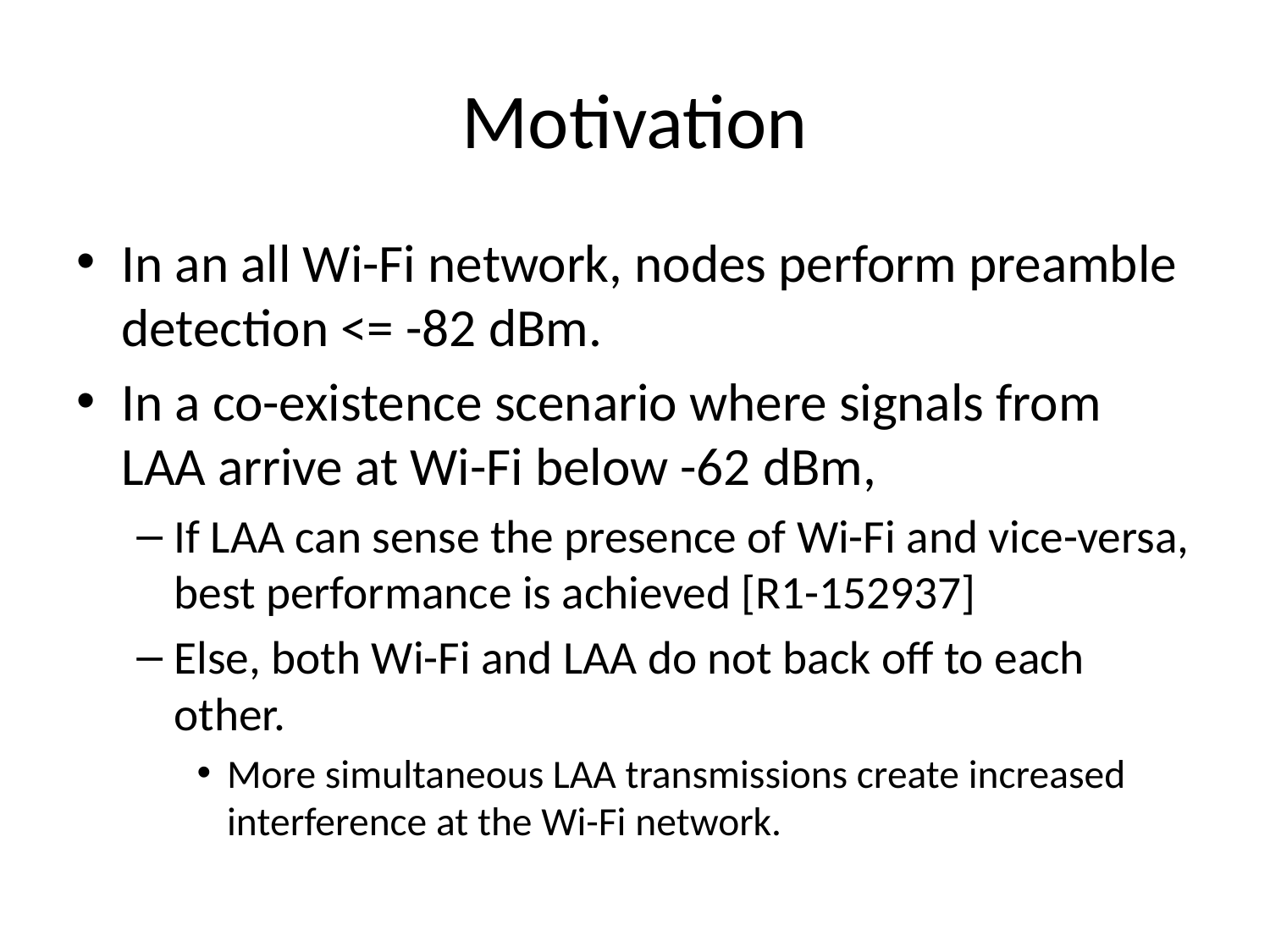

# Motivation
In an all Wi-Fi network, nodes perform preamble detection <= -82 dBm.
In a co-existence scenario where signals from LAA arrive at Wi-Fi below -62 dBm,
If LAA can sense the presence of Wi-Fi and vice-versa, best performance is achieved [R1-152937]
Else, both Wi-Fi and LAA do not back off to each other.
More simultaneous LAA transmissions create increased interference at the Wi-Fi network.